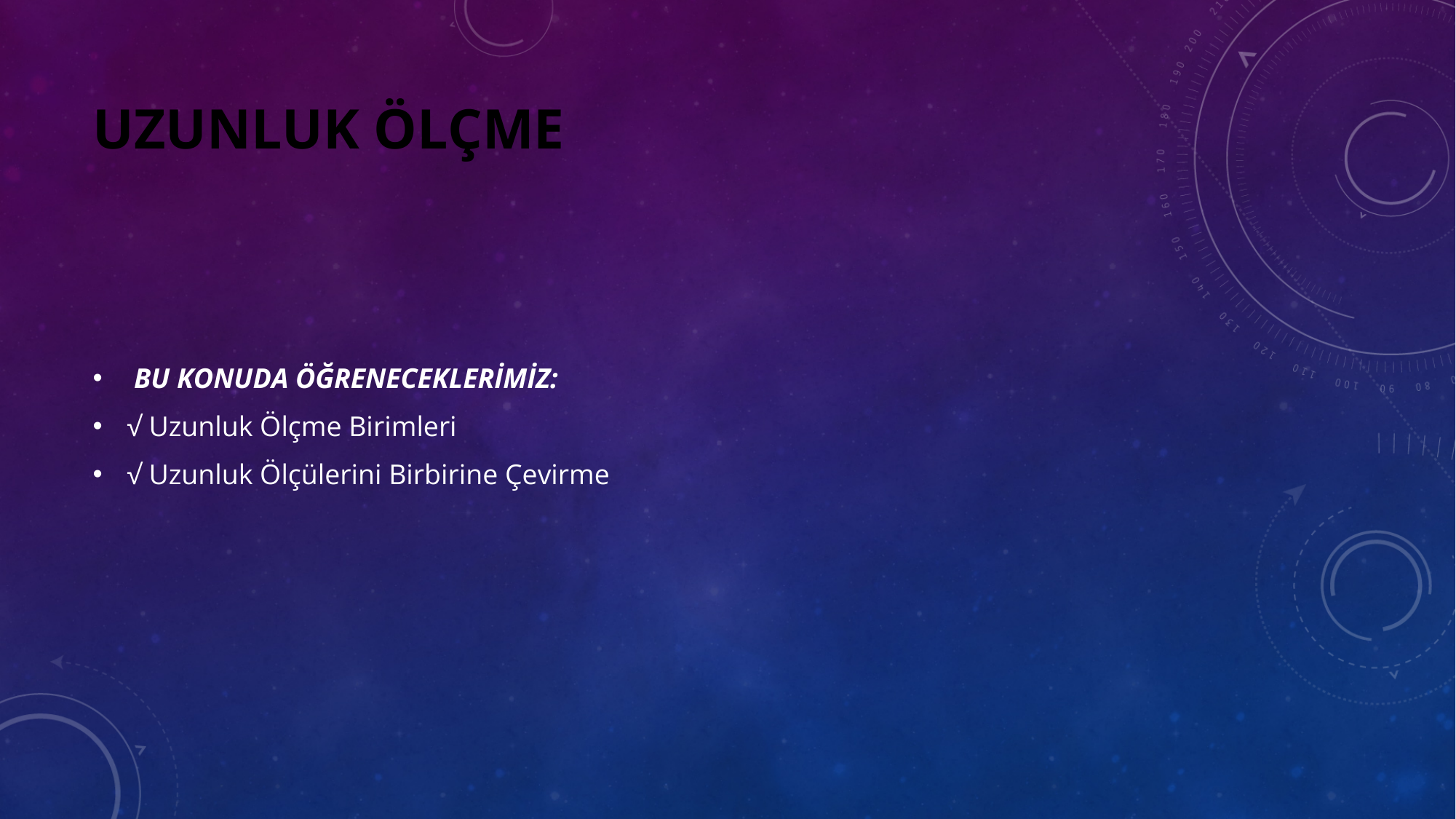

# UZUNLUK ÖLÇME
 BU KONUDA ÖĞRENECEKLERİMİZ:
√ Uzunluk Ölçme Birimleri
√ Uzunluk Ölçülerini Birbirine Çevirme